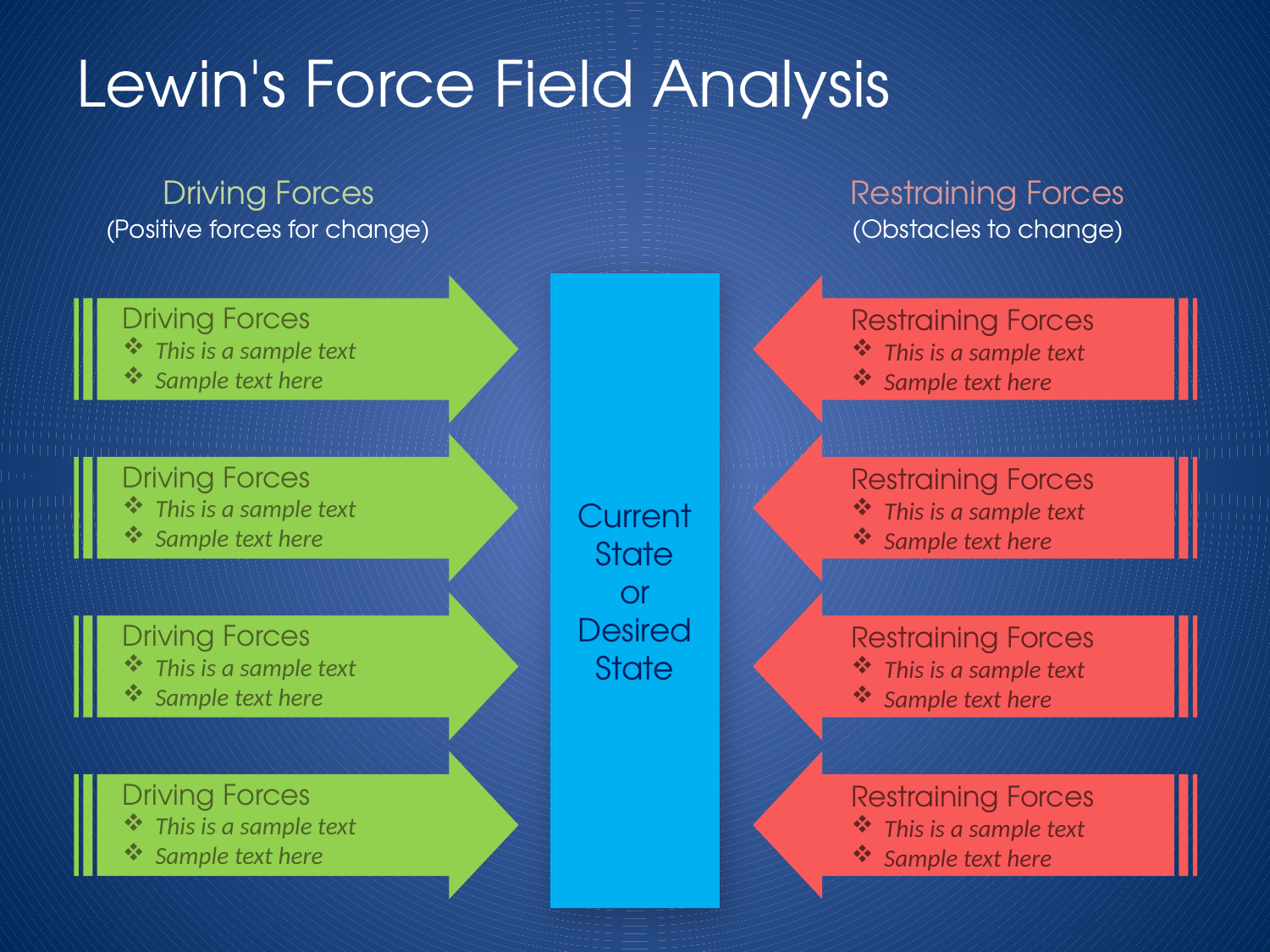

# Lewin's Force Field Analysis
Driving Forces
Restraining Forces
(Positive forces for change)
(Obstacles to change)
Current State
or
Desired State
Driving Forces
This is a sample text
Sample text here
Restraining Forces
This is a sample text
Sample text here
Driving Forces
This is a sample text
Sample text here
Restraining Forces
This is a sample text
Sample text here
Driving Forces
This is a sample text
Sample text here
Restraining Forces
This is a sample text
Sample text here
Driving Forces
This is a sample text
Sample text here
Restraining Forces
This is a sample text
Sample text here